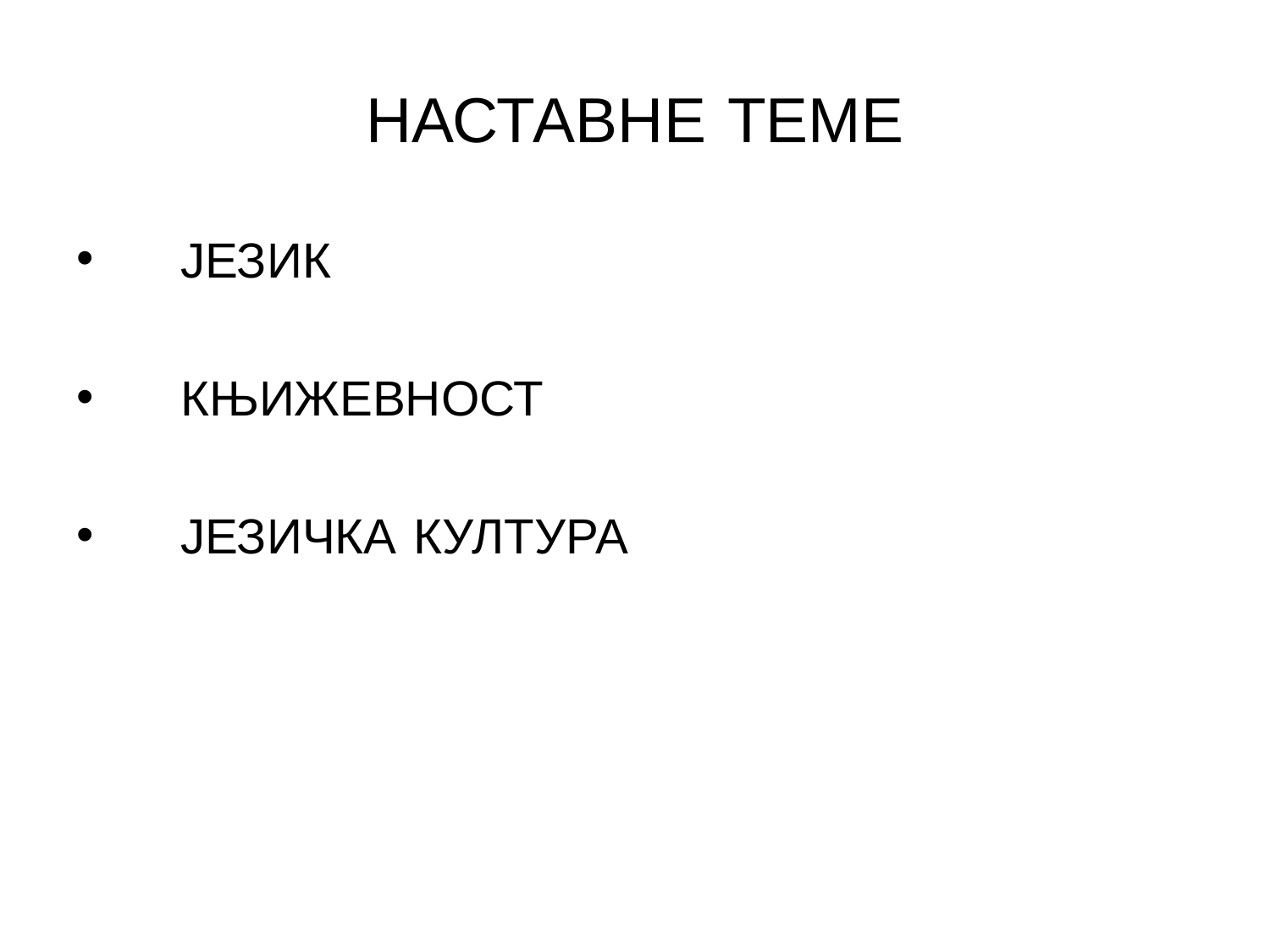

# НАСТАВНЕ ТЕМЕ
  ЈЕЗИК

  КЊИЖЕВНОСТ

  ЈЕЗИЧКА КУЛТУРА